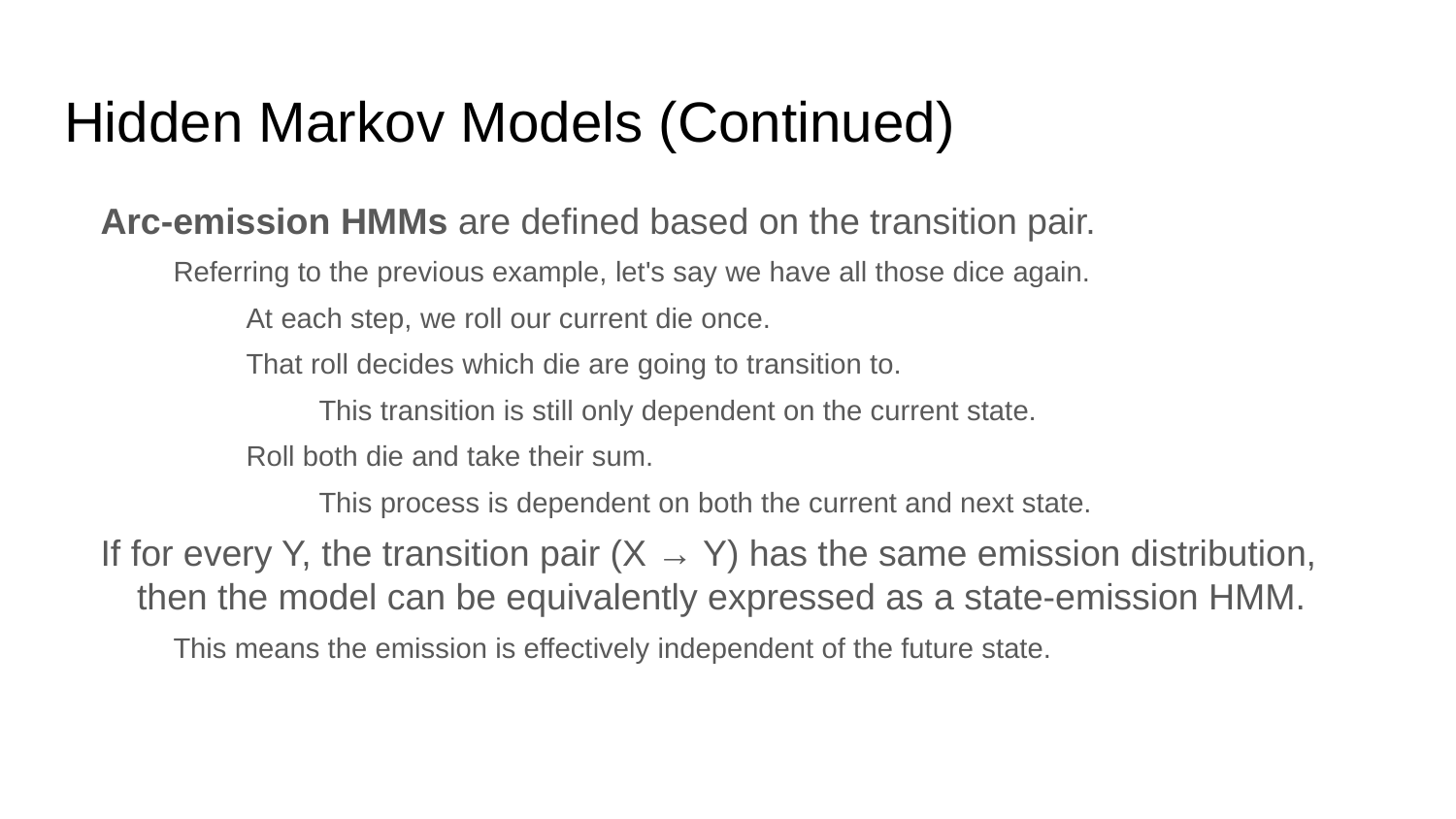

# Hidden Markov Models (Continued)
Arc-emission HMMs are defined based on the transition pair.
Referring to the previous example, let's say we have all those dice again.
At each step, we roll our current die once.
That roll decides which die are going to transition to.
This transition is still only dependent on the current state.
Roll both die and take their sum.
This process is dependent on both the current and next state.
If for every Y, the transition pair (X → Y) has the same emission distribution, then the model can be equivalently expressed as a state-emission HMM.
This means the emission is effectively independent of the future state.